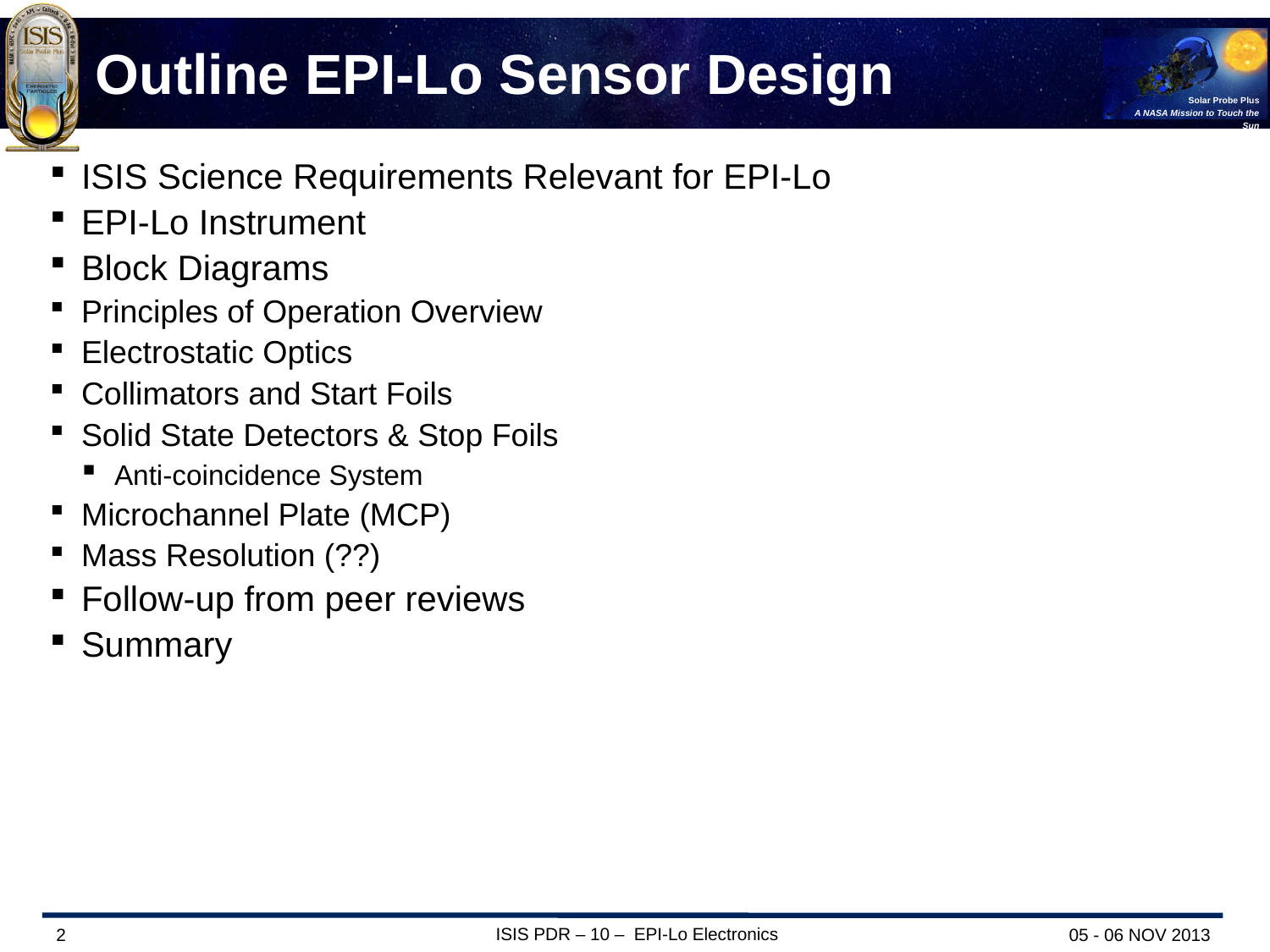

# Outline EPI-Lo Sensor Design
ISIS Science Requirements Relevant for EPI-Lo
EPI-Lo Instrument
Block Diagrams
Principles of Operation Overview
Electrostatic Optics
Collimators and Start Foils
Solid State Detectors & Stop Foils
Anti-coincidence System
Microchannel Plate (MCP)
Mass Resolution (??)
Follow-up from peer reviews
Summary